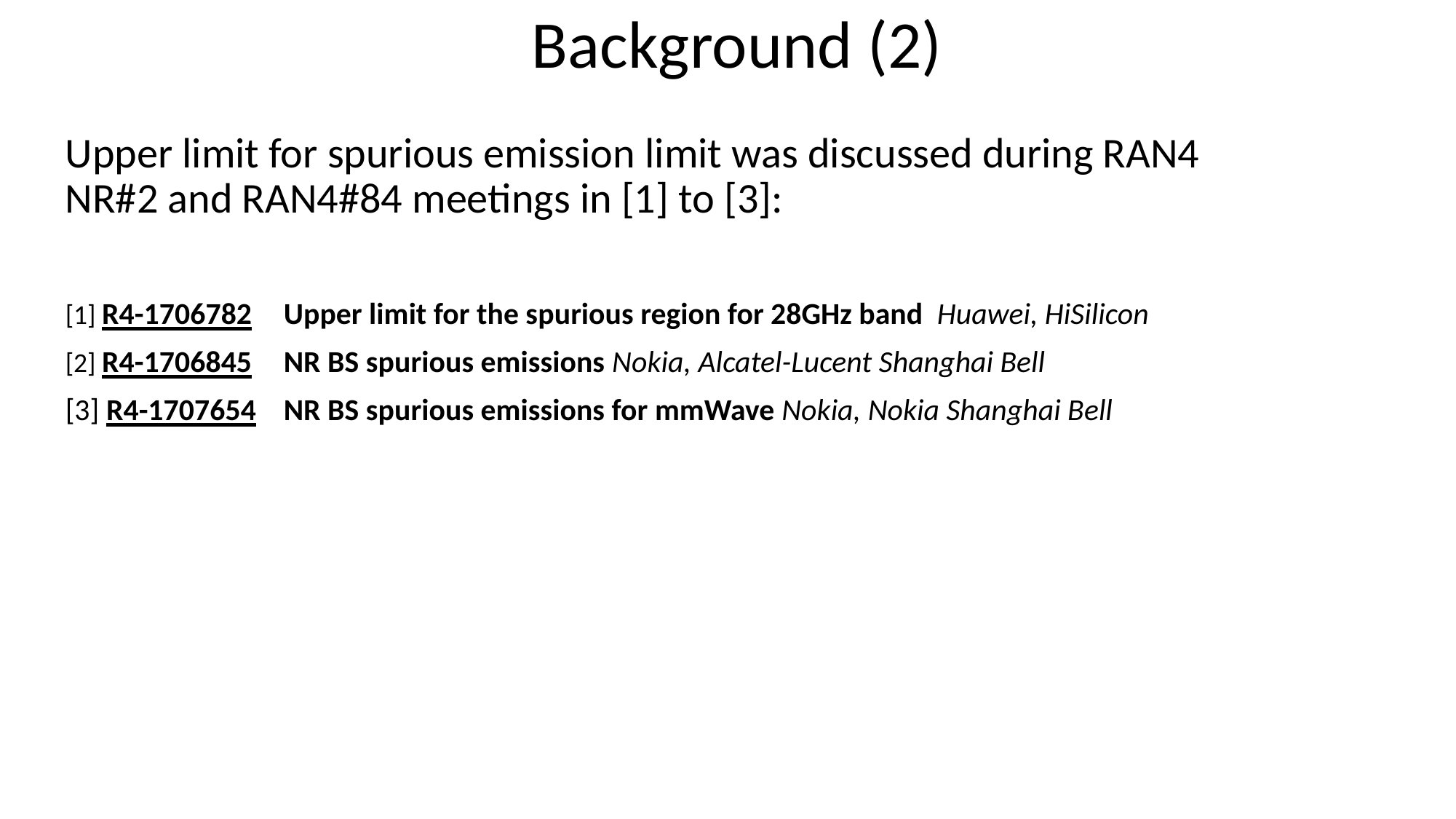

# Background (2)
Upper limit for spurious emission limit was discussed during RAN4 NR#2 and RAN4#84 meetings in [1] to [3]:

[1] R4-1706782	Upper limit for the spurious region for 28GHz band  Huawei, HiSilicon
[2] R4-1706845	NR BS spurious emissions Nokia, Alcatel-Lucent Shanghai Bell
[3] R4-1707654	NR BS spurious emissions for mmWave Nokia, Nokia Shanghai Bell